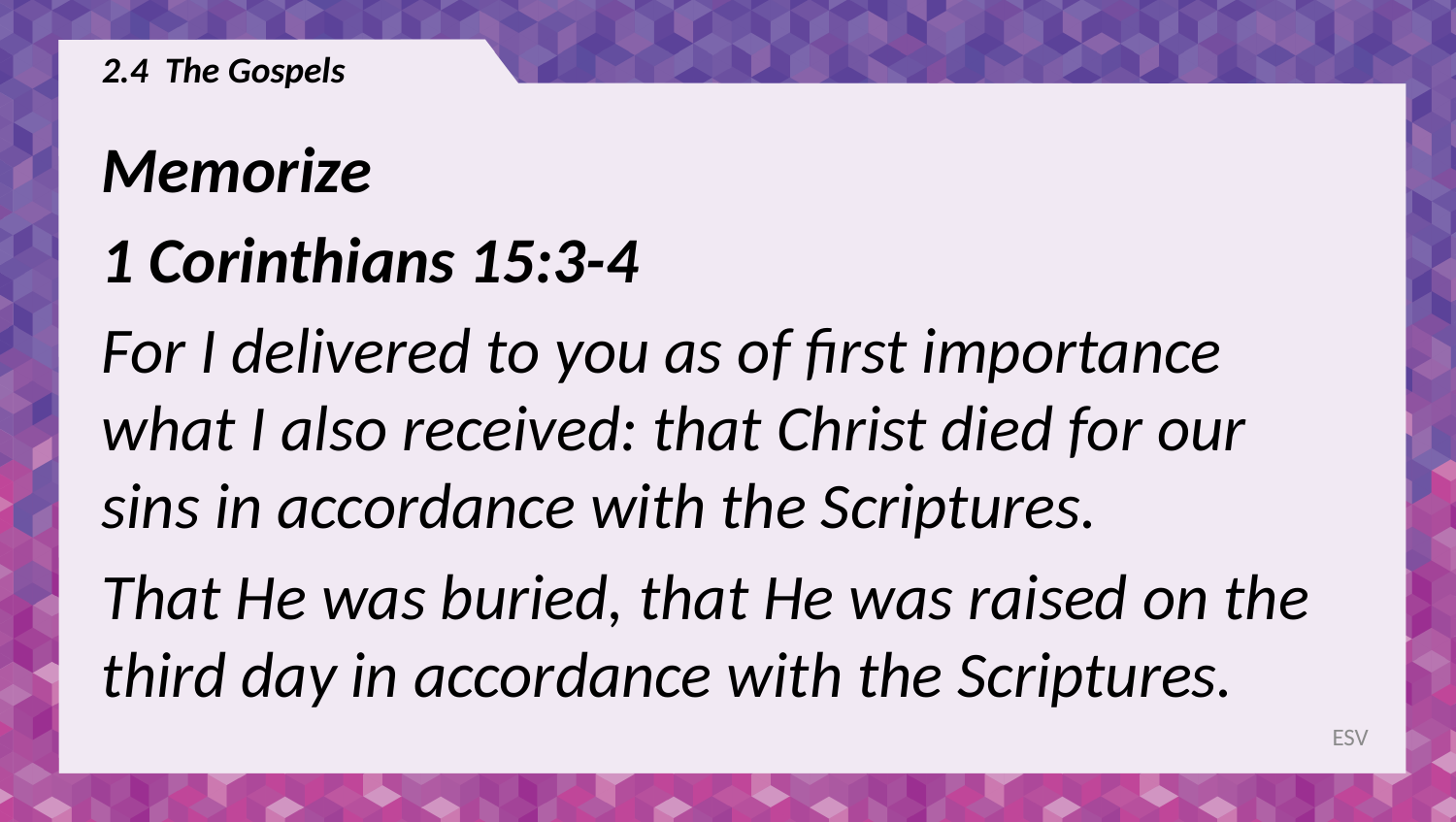

# 2.4  The Gospels
Memorize
1 Corinthians 15:3-4
For I delivered to you as of first importance what I also received: that Christ died for our sins in accordance with the Scriptures.
That He was buried, that He was raised on the third day in accordance with the Scriptures.
ESV